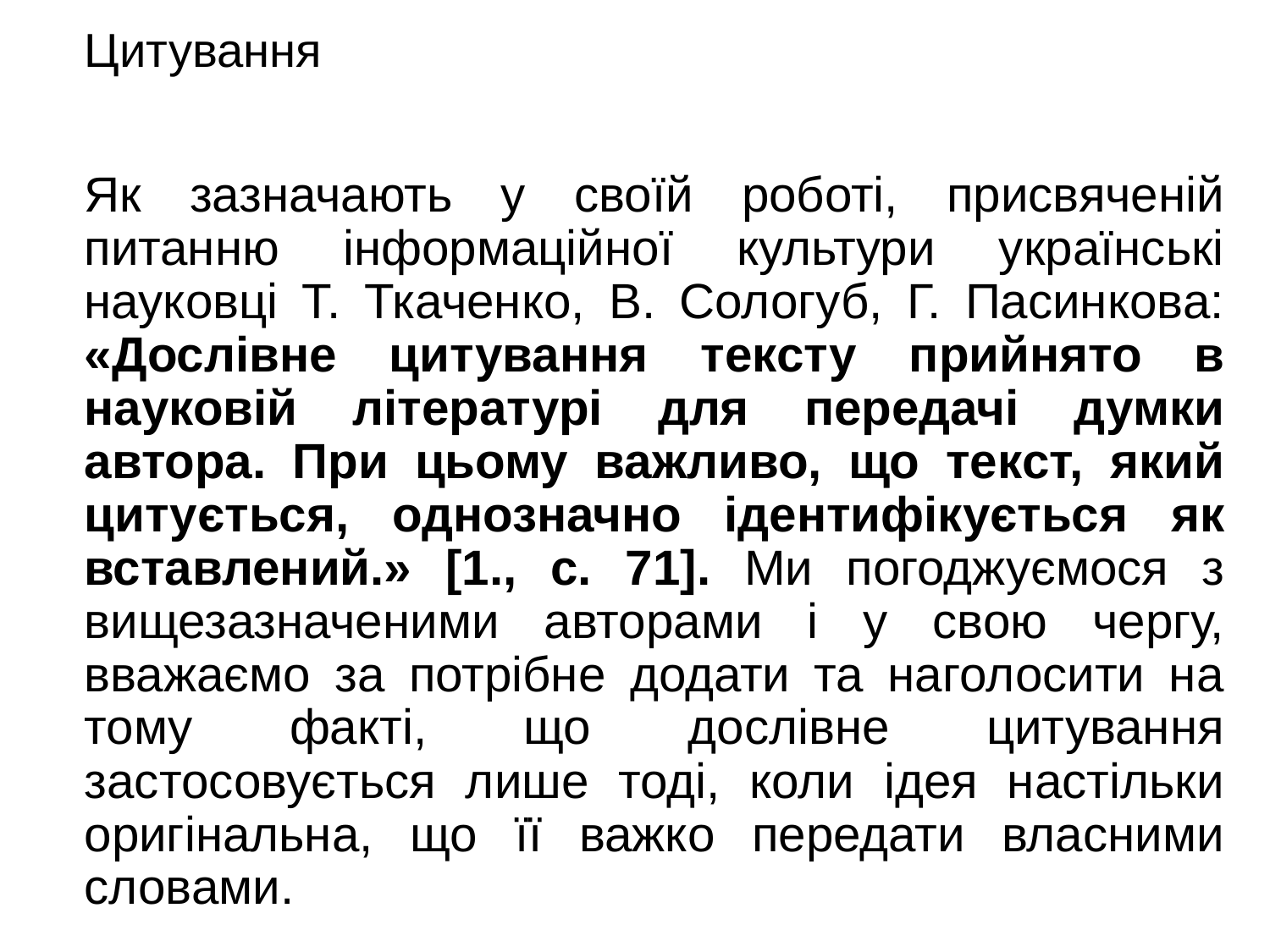

# Цитування
Як зазначають у своїй роботі, присвяченій питанню інформаційної культури українські науковці Т. Ткаченко, В. Сологуб, Г. Пасинкова: «Дослівне цитування тексту прийнято в науковій літературі для передачі думки автора. При цьому важливо, що текст, який цитується, однозначно ідентифікується як вставлений.» [1., с. 71]. Ми погоджуємося з вищезазначеними авторами і у свою чергу, вважаємо за потрібне додати та наголосити на тому факті, що дослівне цитування застосовується лише тоді, коли ідея настільки оригінальна, що її важко передати власними словами.